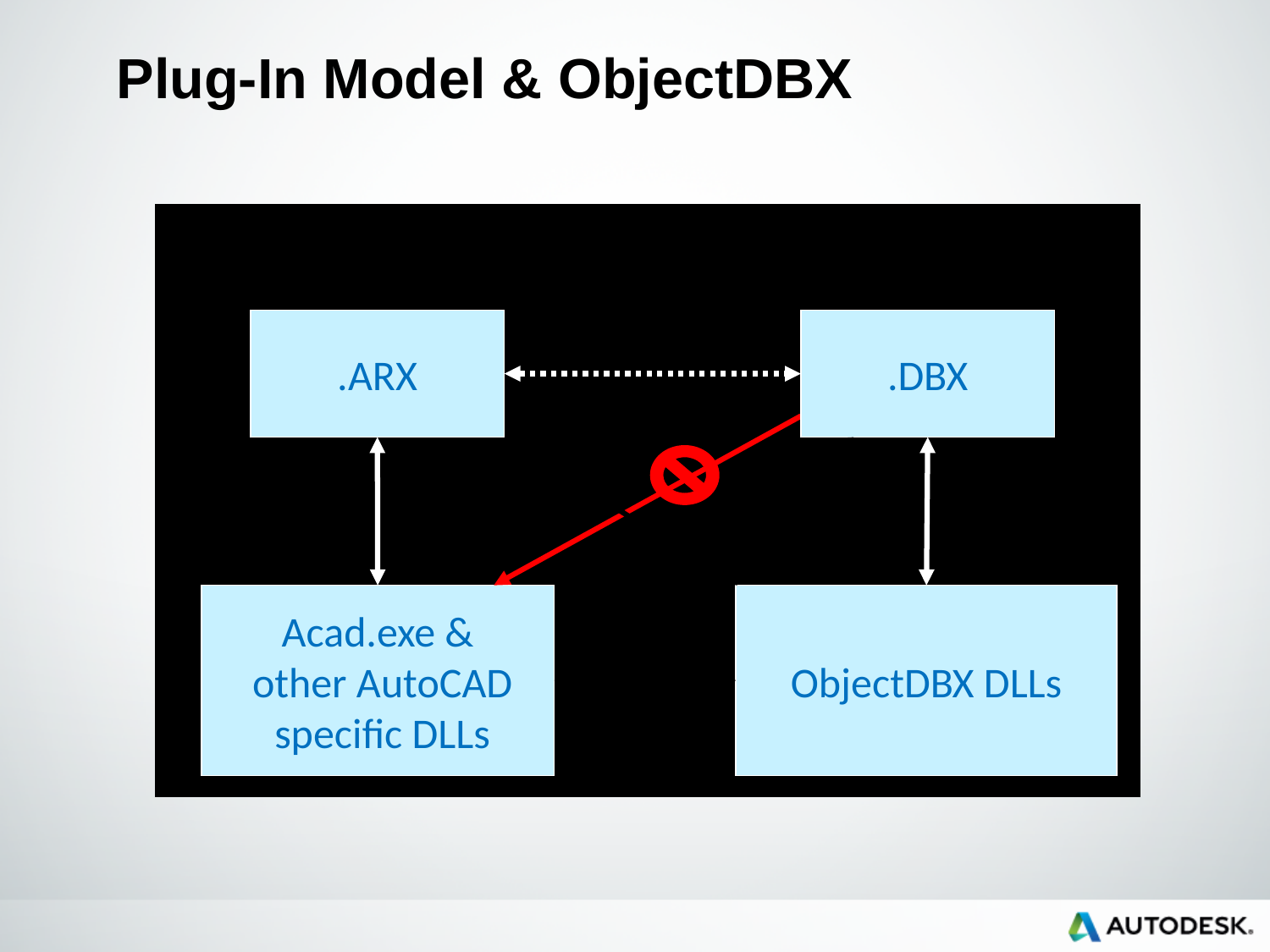

# Plug-In Model & ObjectDBX

AutoCAD process
.ARX

.DBX

Acad.exe &
 other AutoCAD
 specific DLLs
ObjectDBX DLLs